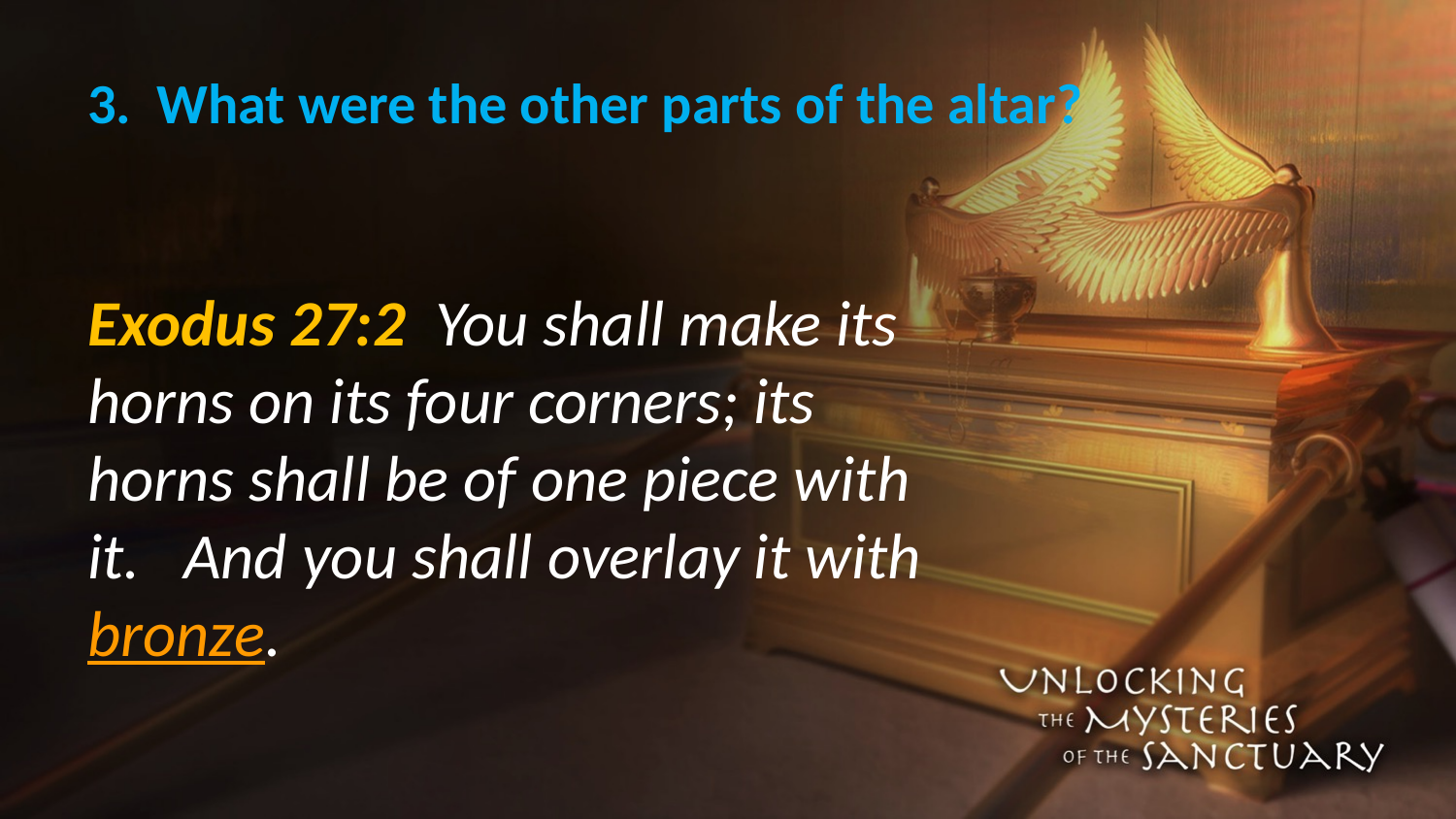

# 3.  What were the other parts of the altar?

Exodus 27:2  You shall make its horns on its four corners; its horns shall be of one piece with it.   And you shall overlay it with bronze.